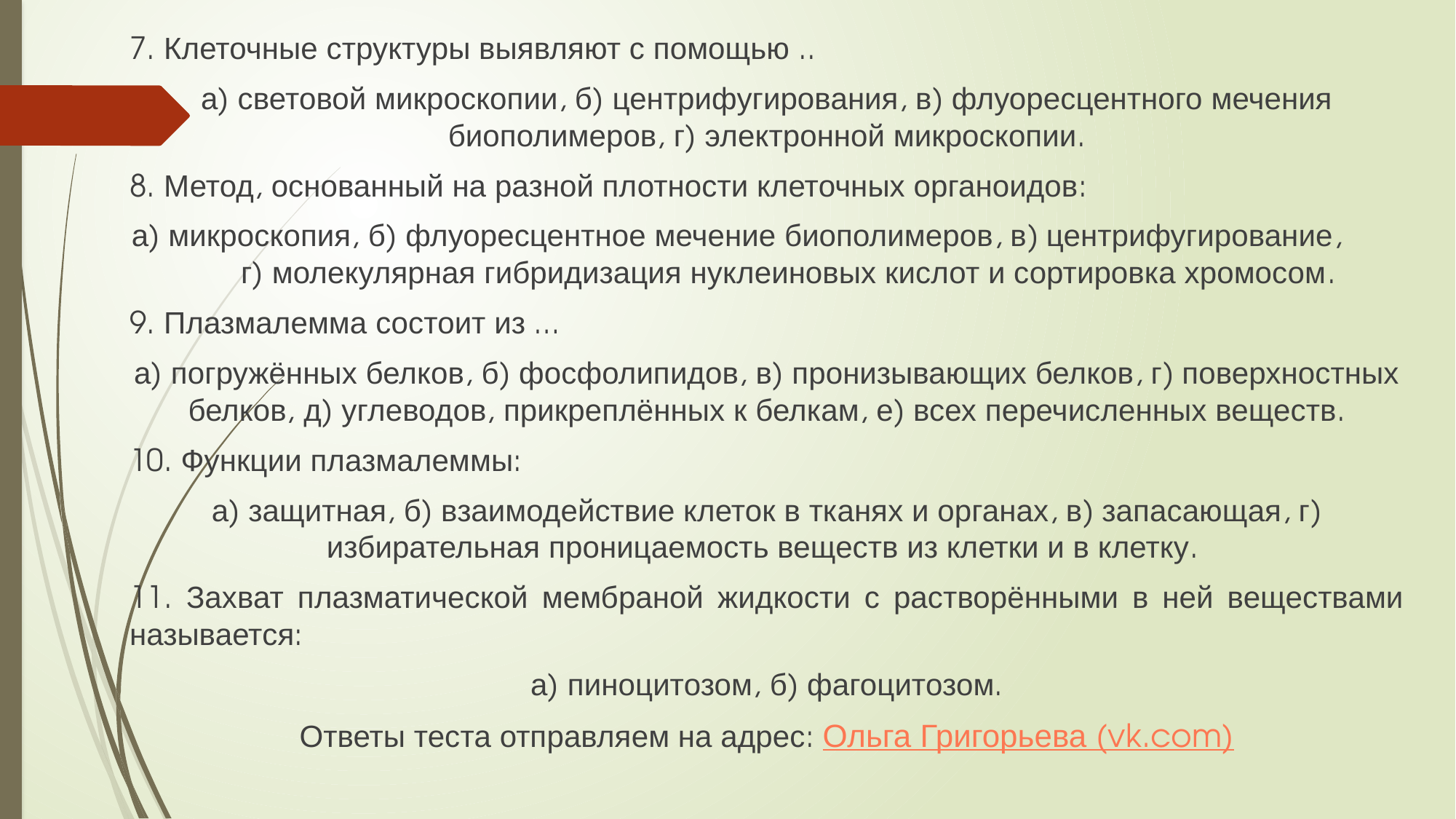

7. Клеточные структуры выявляют с помощью ..
а) световой микроскопии, б) центрифугирования, в) флуоресцентного мечения биополимеров, г) электронной микроскопии.
8. Метод, основанный на разной плотности клеточных органоидов:
а) микроскопия, б) флуоресцентное мечение биополимеров, в) центрифугирование,             г) молекулярная гибридизация нуклеиновых кислот и сортировка хромосом.
9. Плазмалемма состоит из …
а) погружённых белков, б) фосфолипидов, в) пронизывающих белков, г) поверхностных белков, д) углеводов, прикреплённых к белкам, е) всех перечисленных веществ.
10. Функции плазмалеммы:
а) защитная, б) взаимодействие клеток в тканях и органах, в) запасающая, г) избирательная проницаемость веществ из клетки и в клетку.
11. Захват плазматической мембраной жидкости с растворёнными в ней веществами называется:
а) пиноцитозом, б) фагоцитозом.
Ответы теста отправляем на адрес: Ольга Григорьева (vk.com)